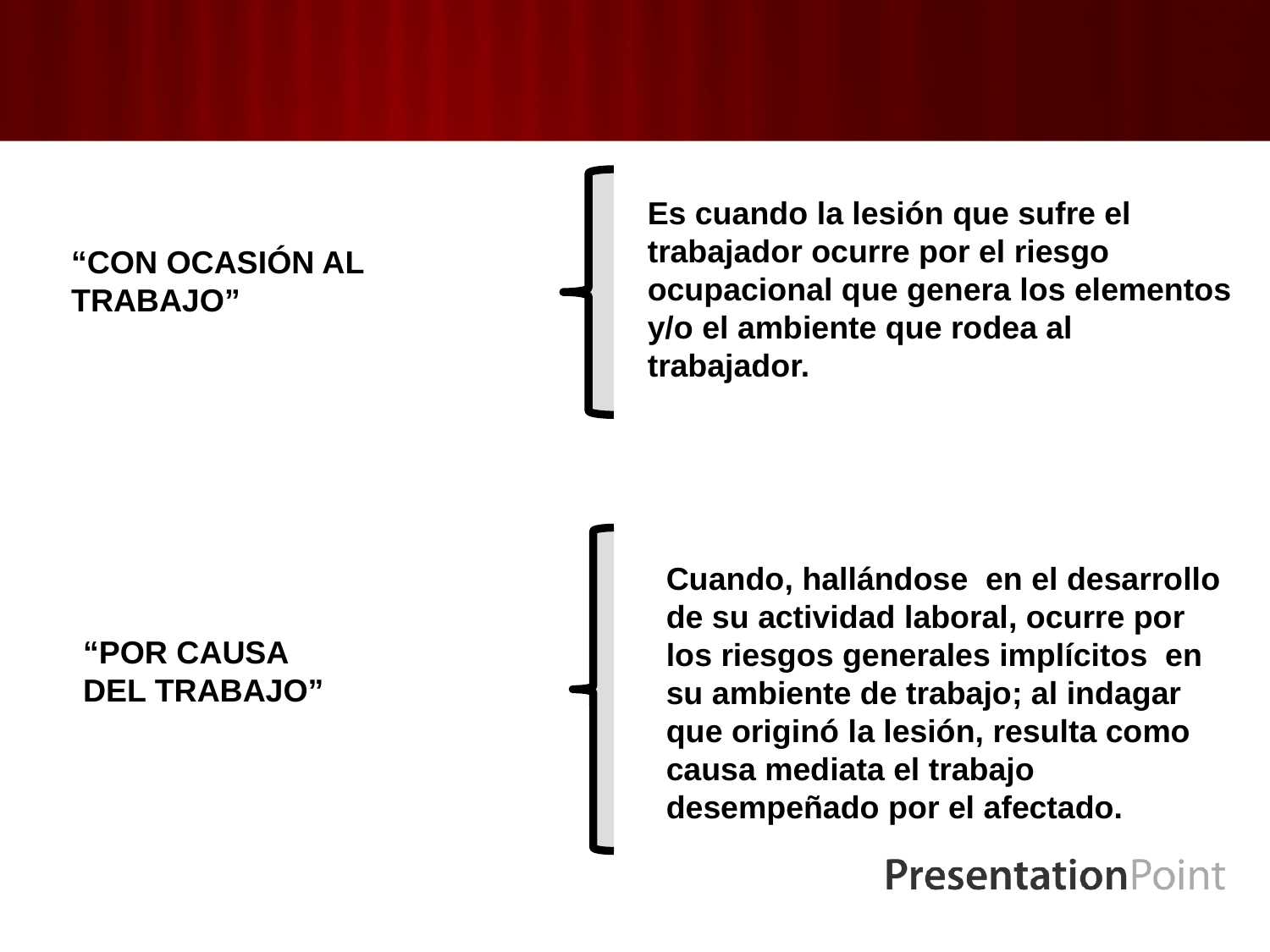

Es cuando la lesión que sufre el trabajador ocurre por el riesgo ocupacional que genera los elementos y/o el ambiente que rodea al trabajador.
“CON OCASIÓN AL TRABAJO”

Cuando, hallándose  en el desarrollo de su actividad laboral, ocurre por los riesgos generales implícitos  en su ambiente de trabajo; al indagar que originó la lesión, resulta como causa mediata el trabajo desempeñado por el afectado.
“POR CAUSA DEL TRABAJO”